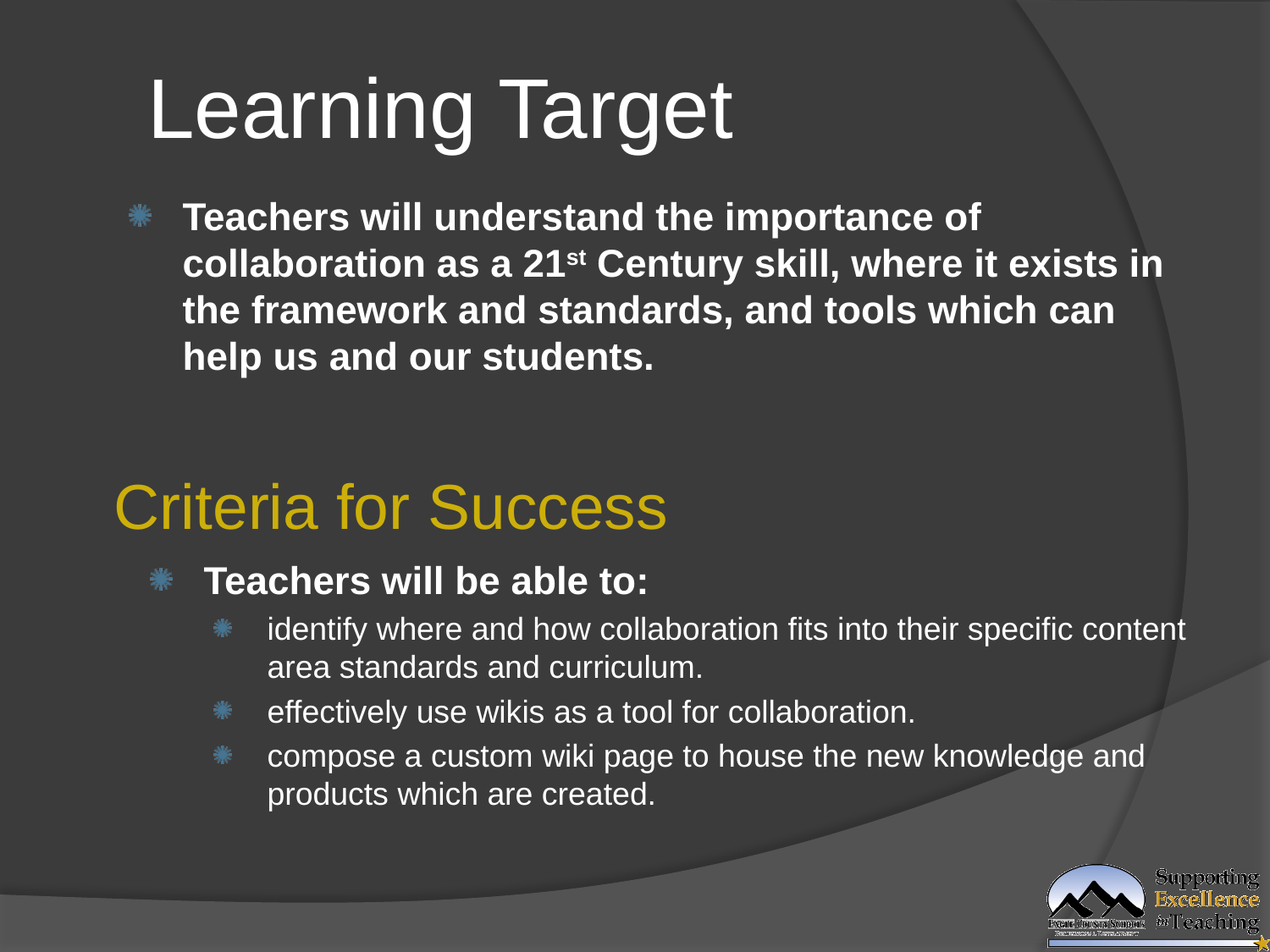

# Learning Target
Teachers will understand the importance of collaboration as a 21st Century skill, where it exists in the framework and standards, and tools which can help us and our students.
Criteria for Success
Teachers will be able to:
identify where and how collaboration fits into their specific content area standards and curriculum.
effectively use wikis as a tool for collaboration.
compose a custom wiki page to house the new knowledge and products which are created.